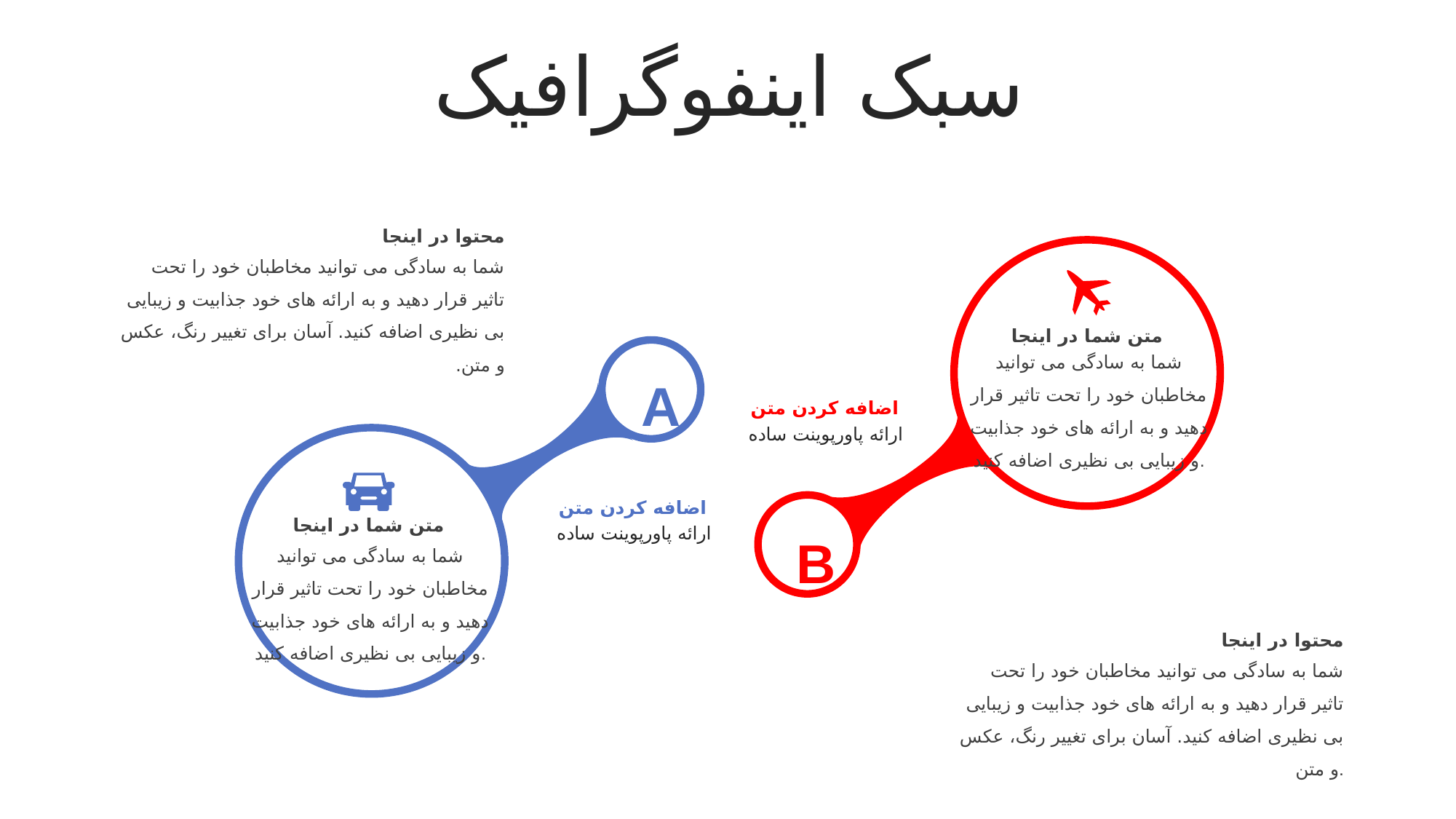

سبک اینفوگرافیک

محتوا در اینجا
شما به سادگی می توانید مخاطبان خود را تحت تاثیر قرار دهید و به ارائه های خود جذابیت و زیبایی بی نظیری اضافه کنید. آسان برای تغییر رنگ، عکس و متن.

متن شما در اینجا
شما به سادگی می توانید مخاطبان خود را تحت تاثیر قرار دهید و به ارائه های خود جذابیت و زیبایی بی نظیری اضافه کنید.
A
اضافه کردن متن
ارائه پاورپوینت ساده

اضافه کردن متن
ارائه پاورپوینت ساده
B
متن شما در اینجا
شما به سادگی می توانید مخاطبان خود را تحت تاثیر قرار دهید و به ارائه های خود جذابیت و زیبایی بی نظیری اضافه کنید.
محتوا در اینجا
شما به سادگی می توانید مخاطبان خود را تحت تاثیر قرار دهید و به ارائه های خود جذابیت و زیبایی بی نظیری اضافه کنید. آسان برای تغییر رنگ، عکس و متن.